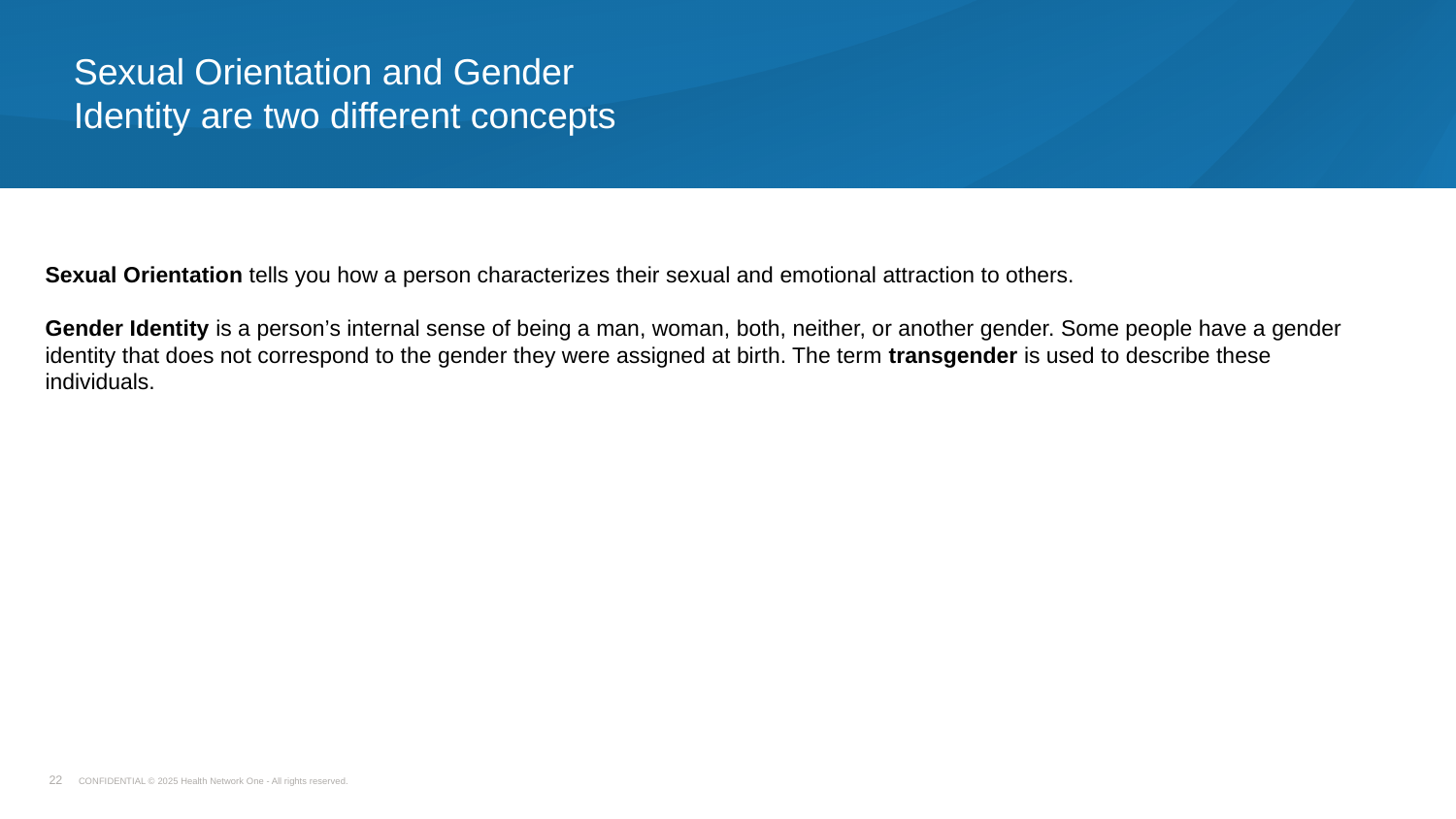

Sexual Orientation and Gender Identity are two different concepts
Sexual Orientation tells you how a person characterizes their sexual and emotional attraction to others.

Gender Identity is a person’s internal sense of being a man, woman, both, neither, or another gender. Some people have a gender identity that does not correspond to the gender they were assigned at birth. The term transgender is used to describe these individuals.

22